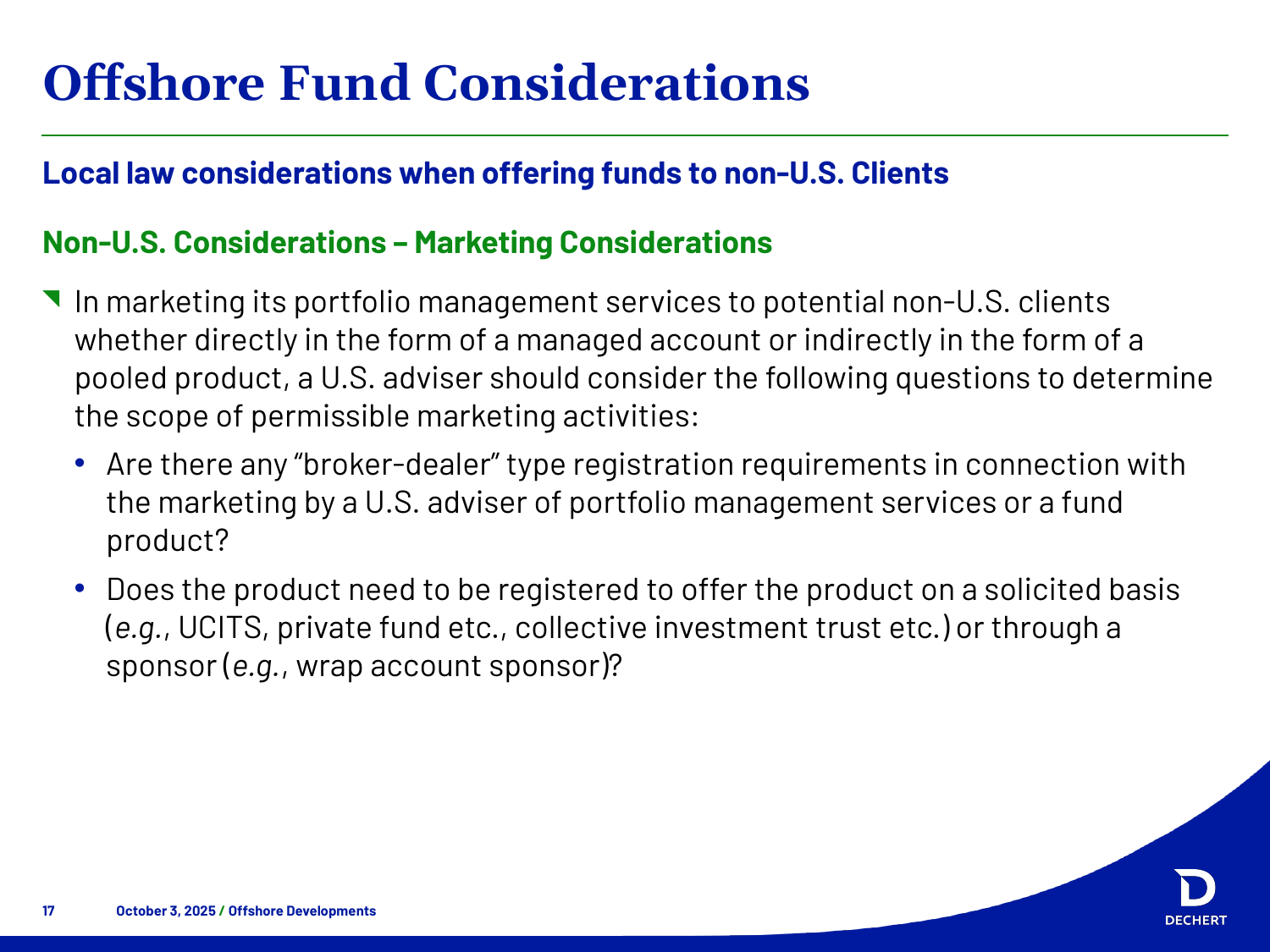

# Offshore Fund Considerations
Local law considerations when offering funds to non-U.S. Clients
Non-U.S. Considerations – Marketing Considerations
In marketing its portfolio management services to potential non-U.S. clients whether directly in the form of a managed account or indirectly in the form of a pooled product, a U.S. adviser should consider the following questions to determine the scope of permissible marketing activities:
Are there any “broker-dealer” type registration requirements in connection with the marketing by a U.S. adviser of portfolio management services or a fund product?
Does the product need to be registered to offer the product on a solicited basis (e.g., UCITS, private fund etc., collective investment trust etc.) or through a sponsor (e.g., wrap account sponsor)?
17
17
October 3, 2025 / Offshore Developments